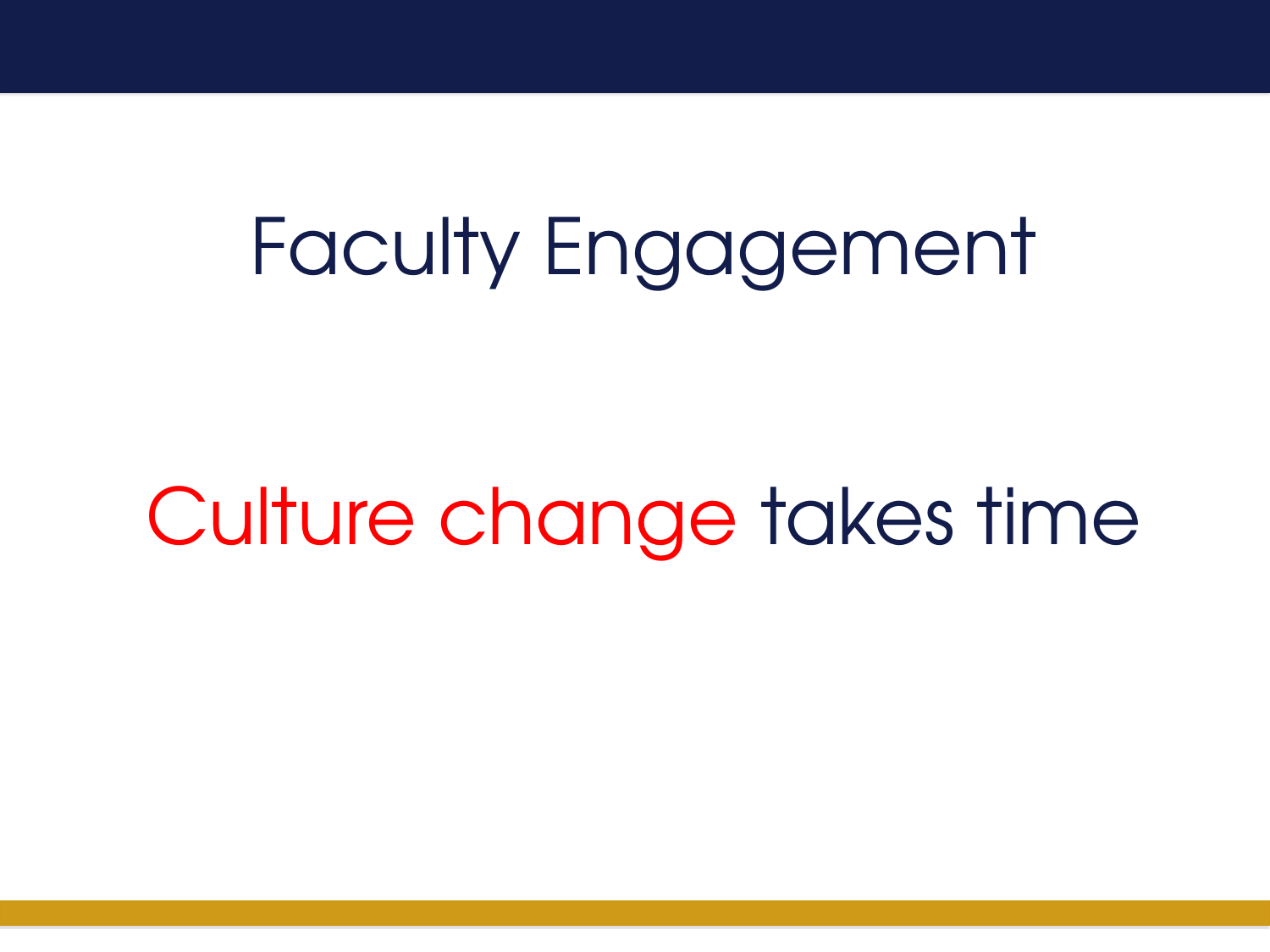

# Faculty Engagement
Culture change takes time